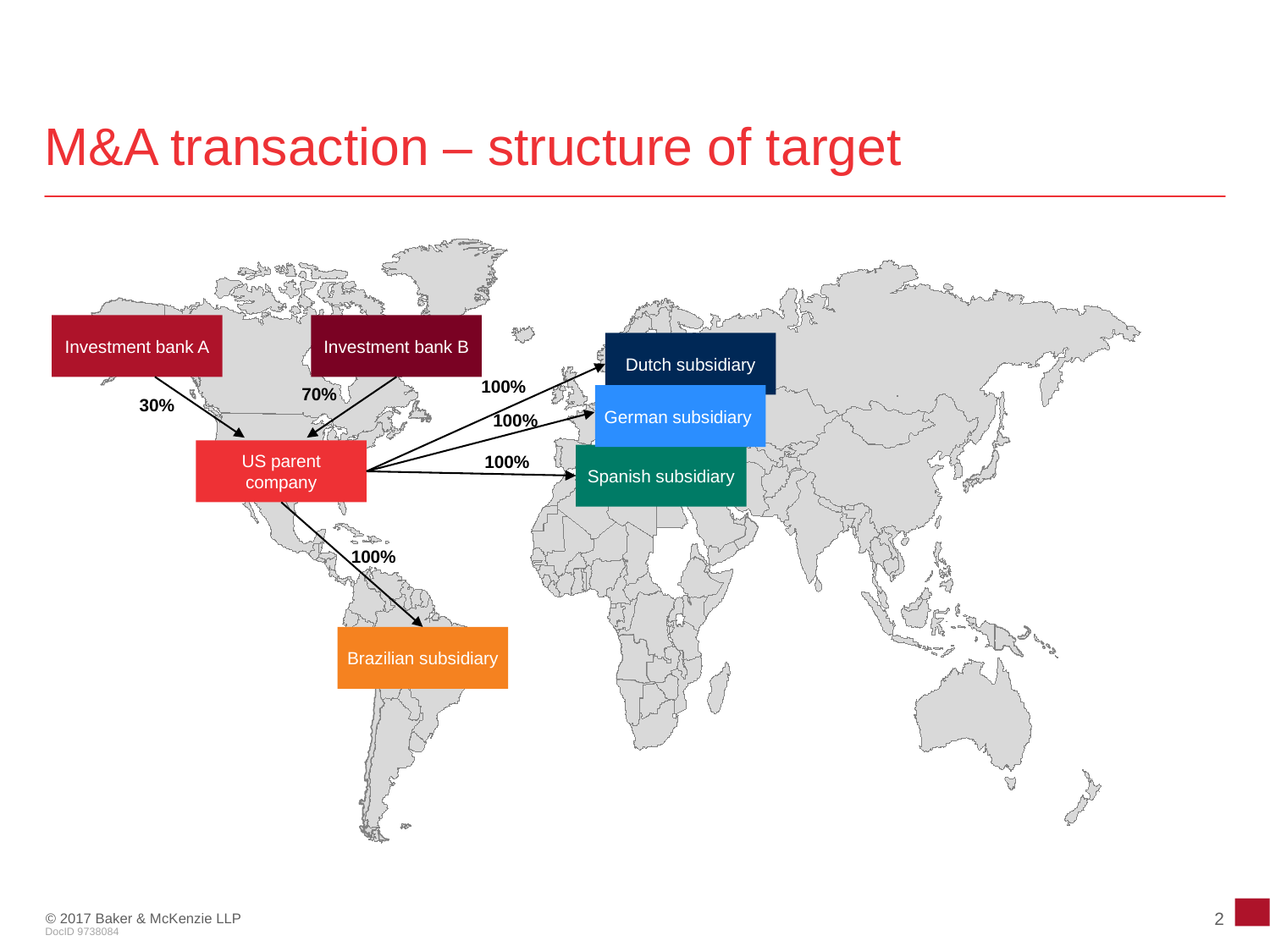

# M&A transaction – structure of target

Investment bank A
Investment bank B
Dutch subsidiary
100%
70%
German subsidiary
30%
100%
US parent
company
Spanish subsidiary
100%
100%
Brazilian subsidiary
2